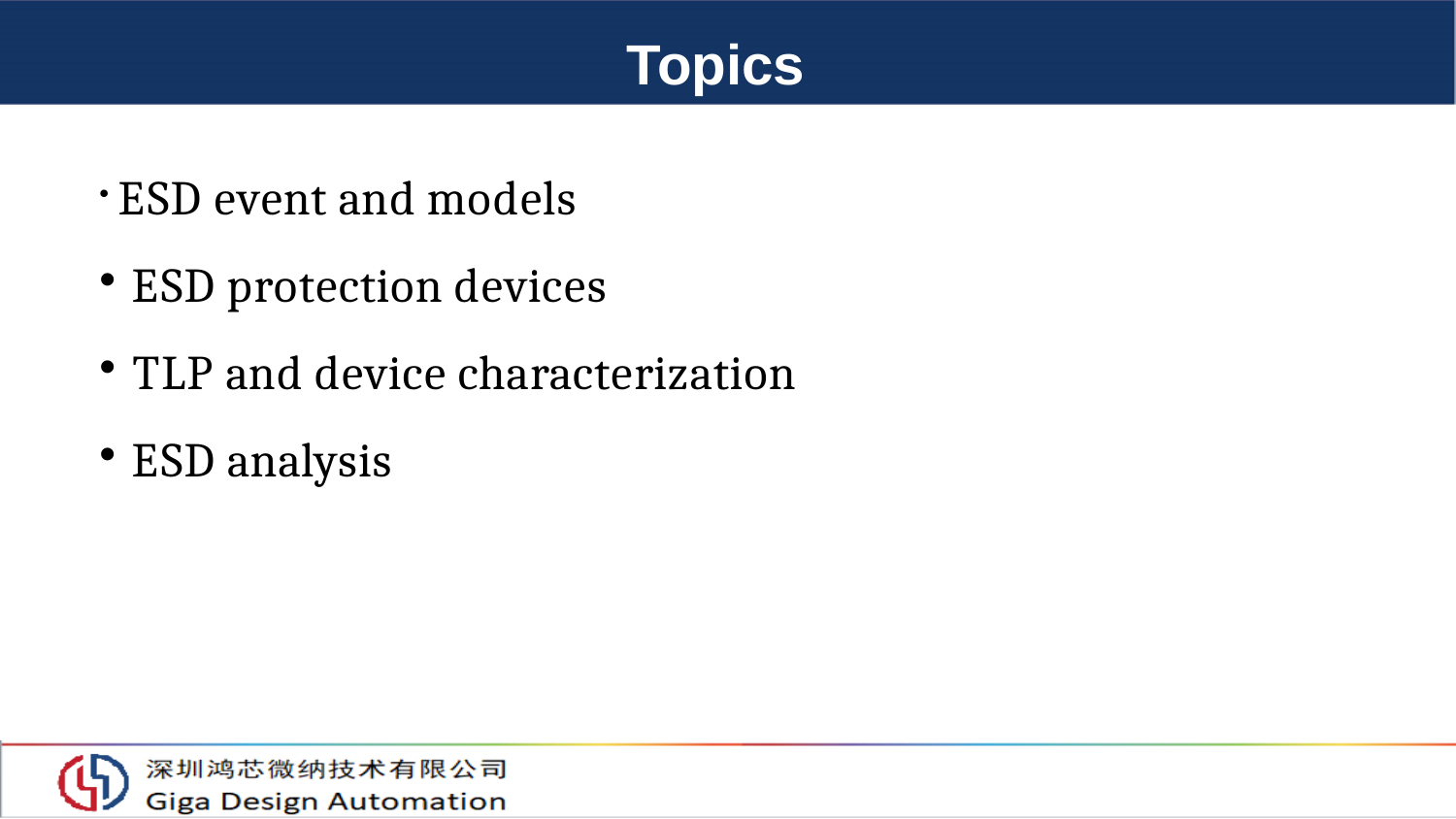

Topics
 ESD event and models
 ESD protection devices
 TLP and device characterization
 ESD analysis